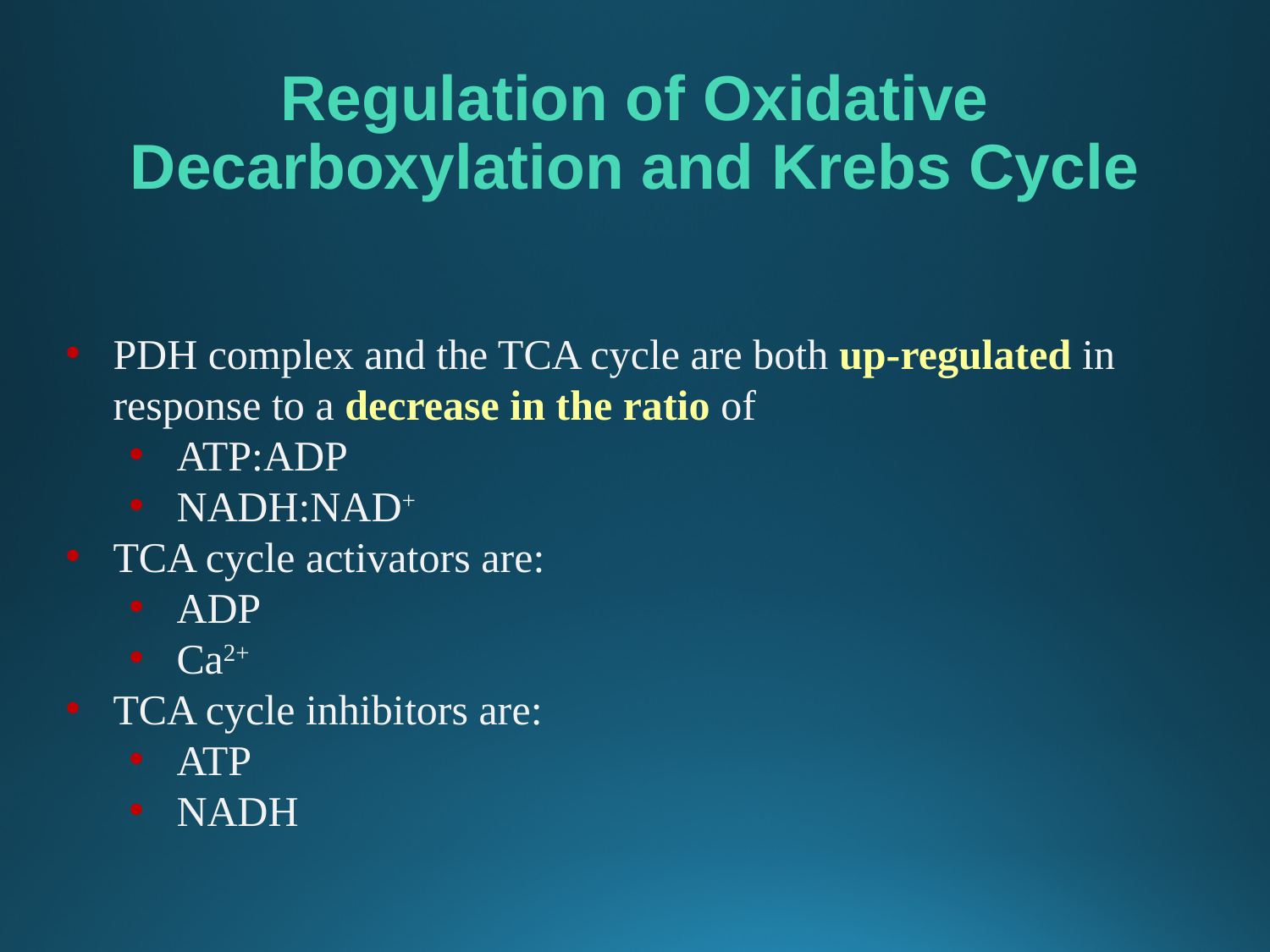

# Regulation of Oxidative Decarboxylation and Krebs Cycle
PDH complex and the TCA cycle are both up-regulated in response to a decrease in the ratio of
ATP:ADP
NADH:NAD+
TCA cycle activators are:
ADP
Ca2+
TCA cycle inhibitors are:
ATP
NADH